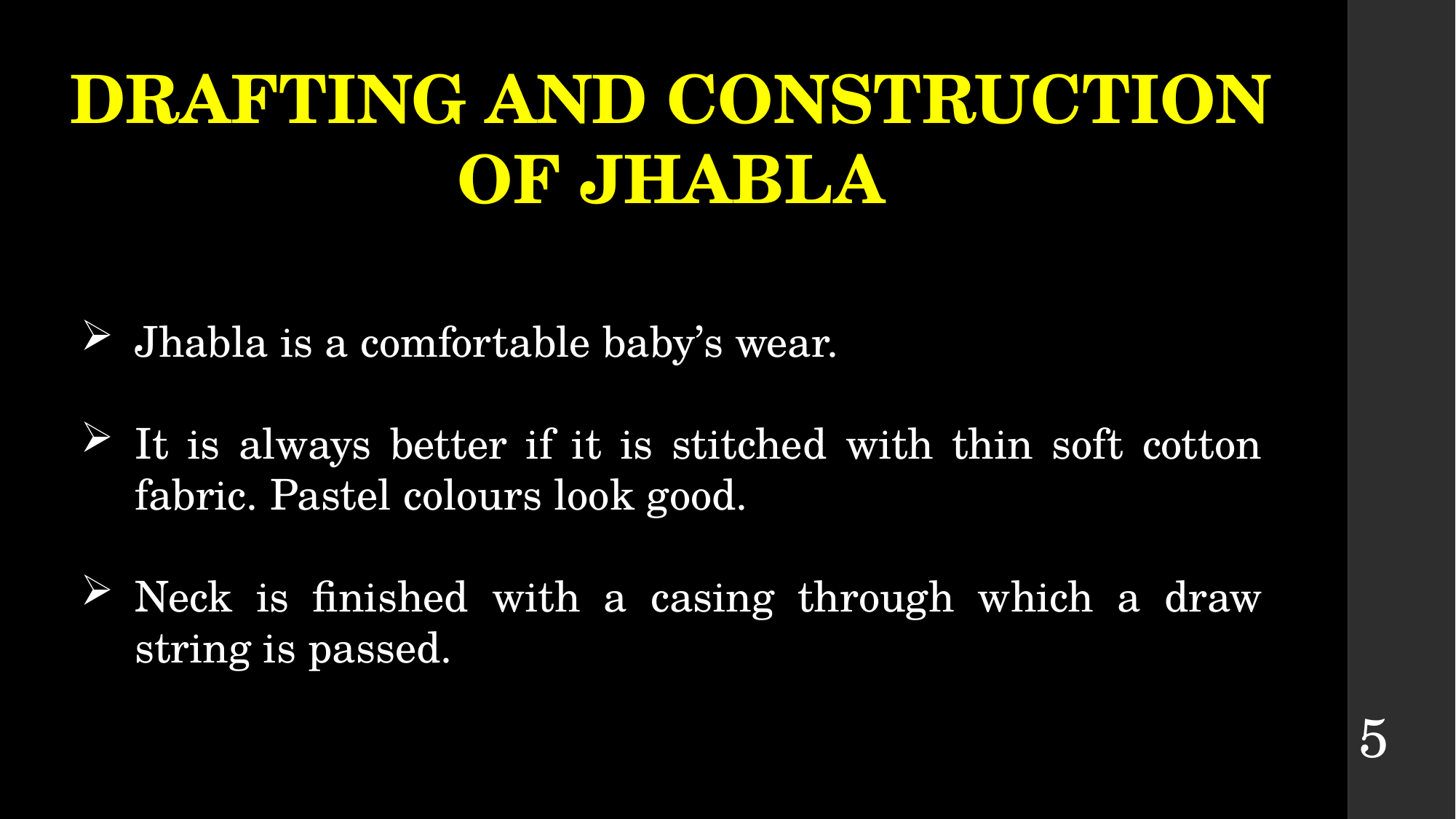

# DRAFTING AND CONSTRUCTION OF JHABLA
Jhabla is a comfortable baby’s wear.

It is always better if it is stitched with thin soft cotton fabric. Pastel colours look good.

Neck is finished with a casing through which a draw string is passed.
5